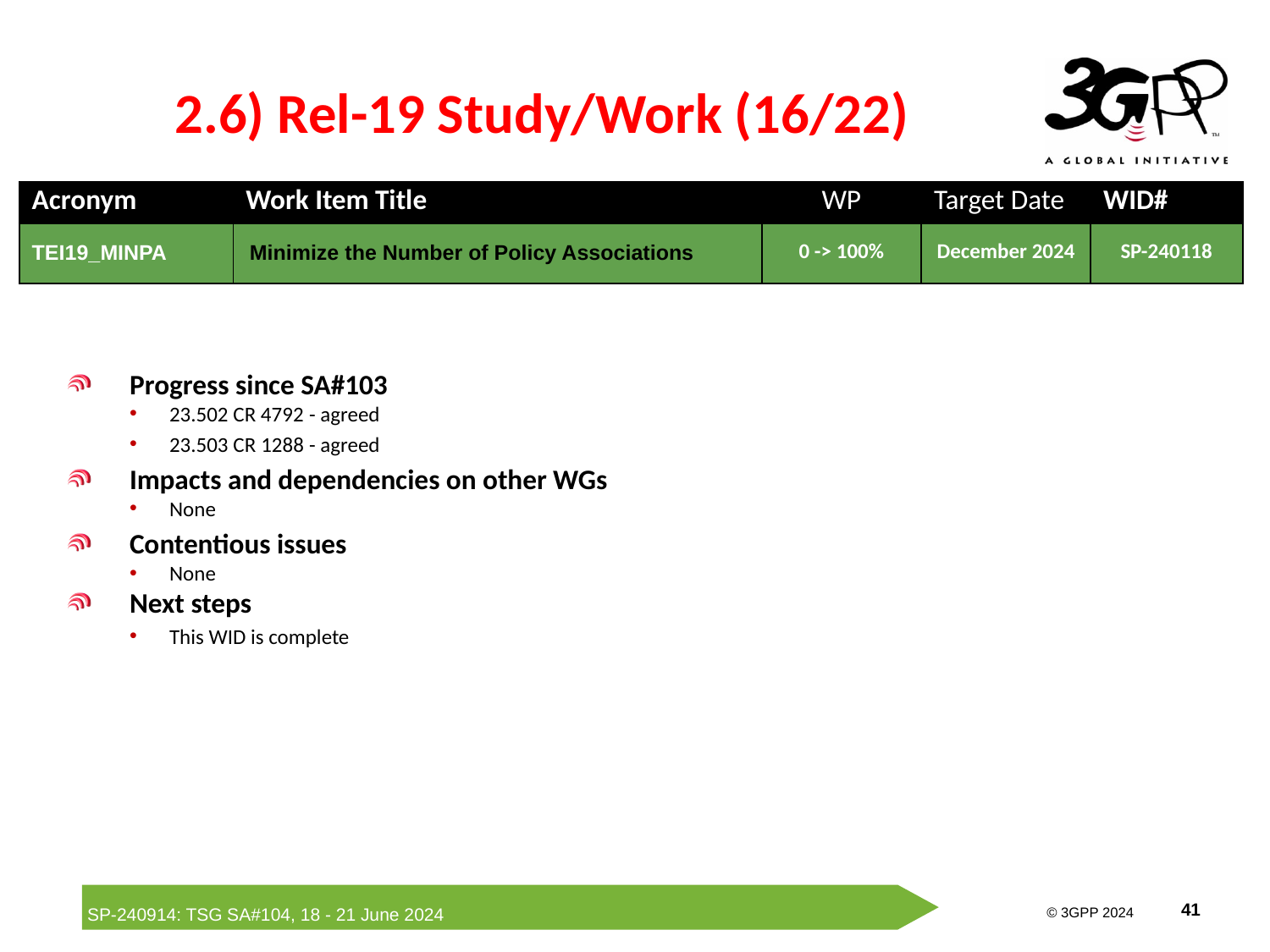

# 2.6) Rel-19 Study/Work (16/22)
| Acronym | Work Item Title | WP | Target Date | WID# |
| --- | --- | --- | --- | --- |
| TEI19\_MINPA | Minimize the Number of Policy Associations | 0 -> 100% | December 2024 | SP-240118 |
Progress since SA#103
23.502 CR 4792 - agreed
23.503 CR 1288 - agreed
Impacts and dependencies on other WGs
None
Contentious issues
None
Next steps
This WID is complete